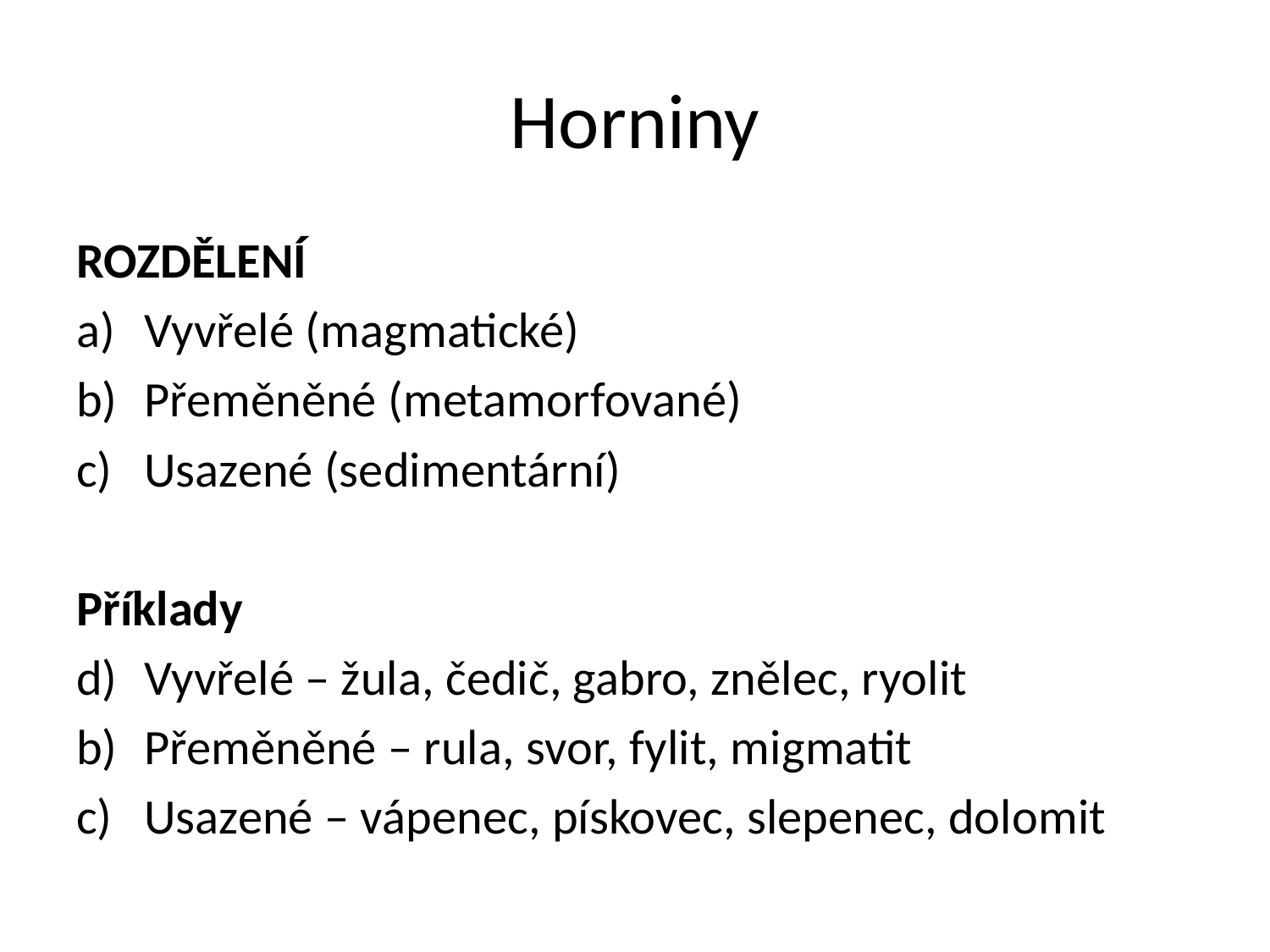

# Horniny
ROZDĚLENÍ
Vyvřelé (magmatické)
Přeměněné (metamorfované)
Usazené (sedimentární)

Příklady
Vyvřelé – žula, čedič, gabro, znělec, ryolit
Přeměněné – rula, svor, fylit, migmatit
Usazené – vápenec, pískovec, slepenec, dolomit